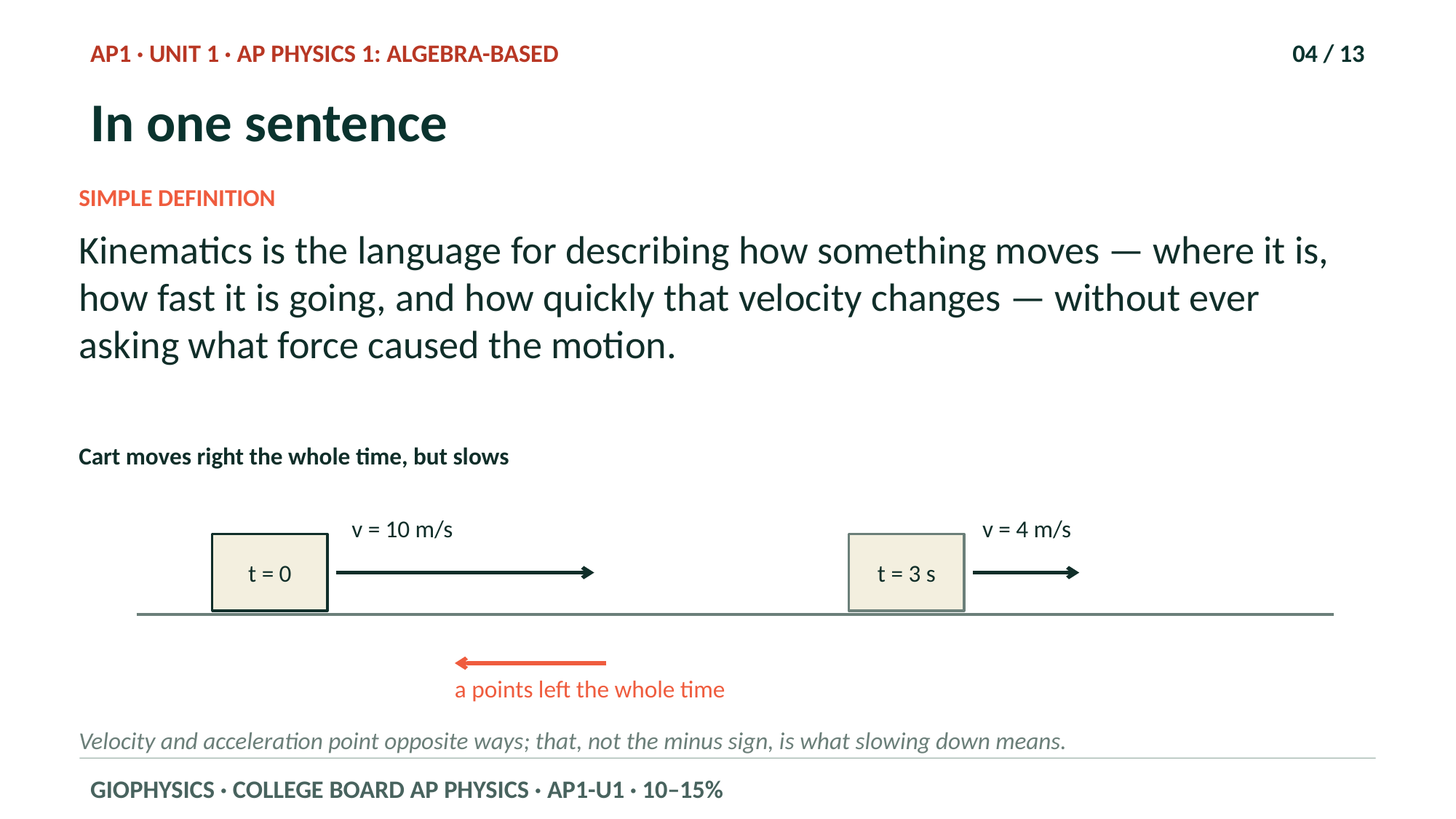

AP1 · UNIT 1 · AP PHYSICS 1: ALGEBRA-BASED
04 / 13
In one sentence
SIMPLE DEFINITION
Kinematics is the language for describing how something moves — where it is, how fast it is going, and how quickly that velocity changes — without ever asking what force caused the motion.
Cart moves right the whole time, but slows
v = 10 m/s
v = 4 m/s
t = 0
t = 3 s
a points left the whole time
Velocity and acceleration point opposite ways; that, not the minus sign, is what slowing down means.

GIOPHYSICS · COLLEGE BOARD AP PHYSICS · AP1-U1 · 10–15%